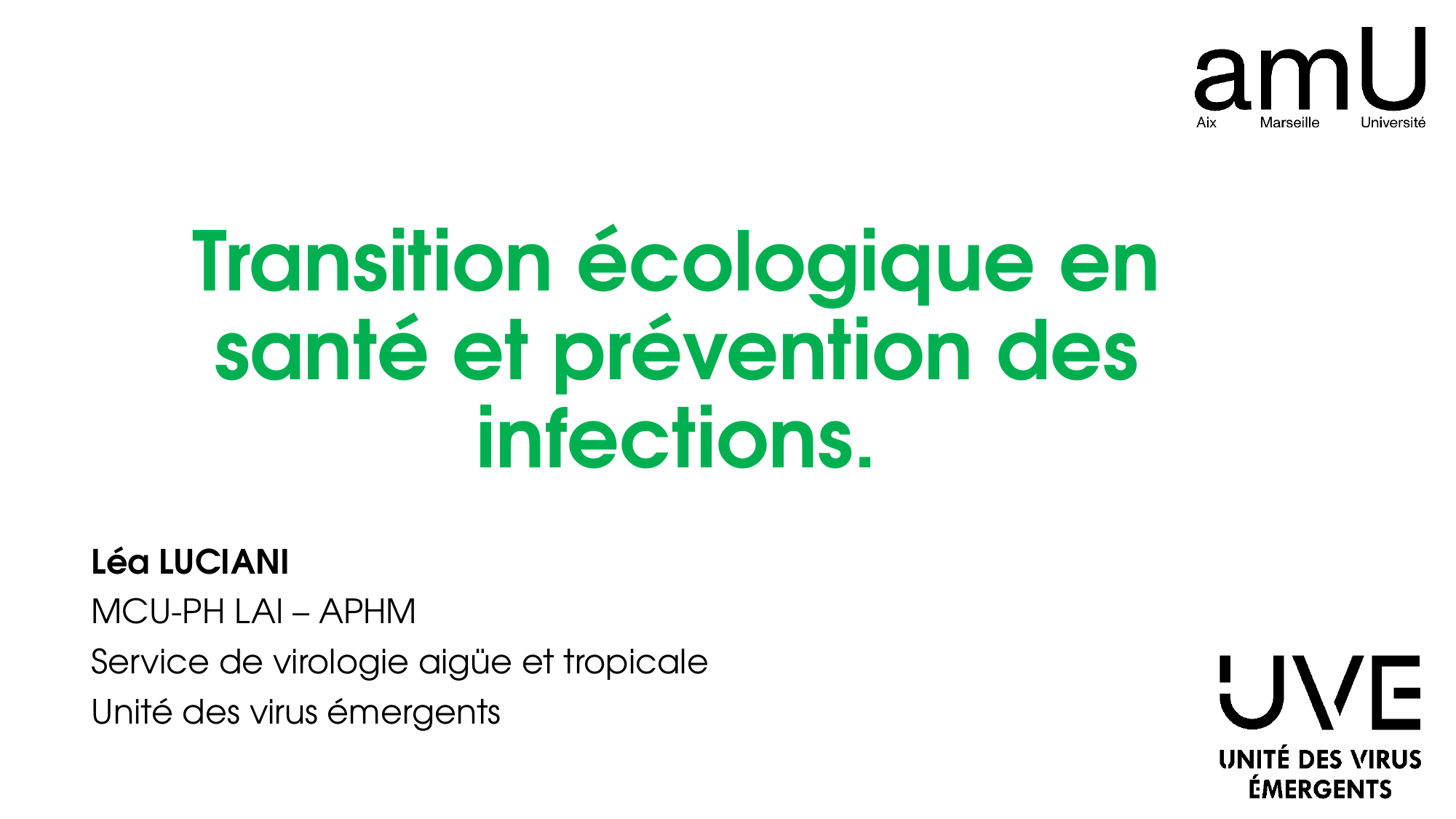

# Transition écologique en santé et prévention des infections.
Léa LUCIANI
MCU-PH LAI – APHM
Service de virologie aigüe et tropicale
Unité des virus émergents